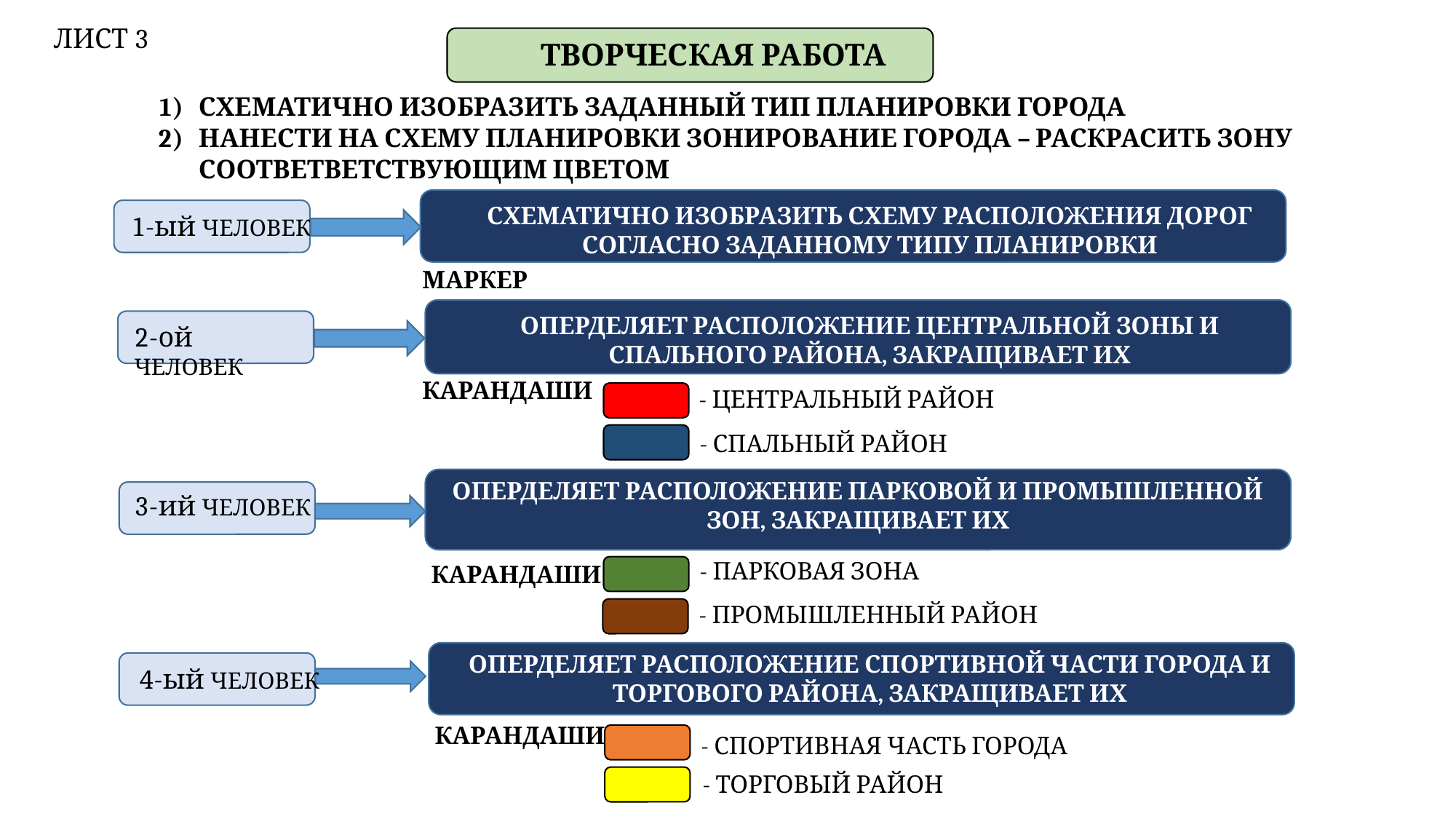

ЛИСТ 3

ТВОРЧЕСКАЯ РАБОТА
СХЕМАТИЧНО ИЗОБРАЗИТЬ ЗАДАННЫЙ ТИП ПЛАНИРОВКИ ГОРОДА
НАНЕСТИ НА СХЕМУ ПЛАНИРОВКИ ЗОНИРОВАНИЕ ГОРОДА – РАСКРАСИТЬ ЗОНУ СООТВЕТВЕТСТВУЮЩИМ ЦВЕТОМ

СХЕМАТИЧНО ИЗОБРАЗИТЬ СХЕМУ РАСПОЛОЖЕНИЯ ДОРОГ СОГЛАСНО ЗАДАННОМУ ТИПУ ПЛАНИРОВКИ

1-ый ЧЕЛОВЕК

МАРКЕР

ОПЕРДЕЛЯЕТ РАСПОЛОЖЕНИЕ ЦЕНТРАЛЬНОЙ ЗОНЫ И СПАЛЬНОГО РАЙОНА, ЗАКРАЩИВАЕТ ИХ

2-ой ЧЕЛОВЕК

КАРАНДАШИ
- ЦЕНТРАЛЬНЫЙ РАЙОН

- СПАЛЬНЫЙ РАЙОН

ОПЕРДЕЛЯЕТ РАСПОЛОЖЕНИЕ ПАРКОВОЙ И ПРОМЫШЛЕННОЙ ЗОН, ЗАКРАЩИВАЕТ ИХ

3-ий ЧЕЛОВЕК

- ПАРКОВАЯ ЗОНА
КАРАНДАШИ

- ПРОМЫШЛЕННЫЙ РАЙОН

ОПЕРДЕЛЯЕТ РАСПОЛОЖЕНИЕ СПОРТИВНОЙ ЧАСТИ ГОРОДА И ТОРГОВОГО РАЙОНА, ЗАКРАЩИВАЕТ ИХ

4-ый ЧЕЛОВЕК

КАРАНДАШИ
- СПОРТИВНАЯ ЧАСТЬ ГОРОДА

- ТОРГОВЫЙ РАЙОН